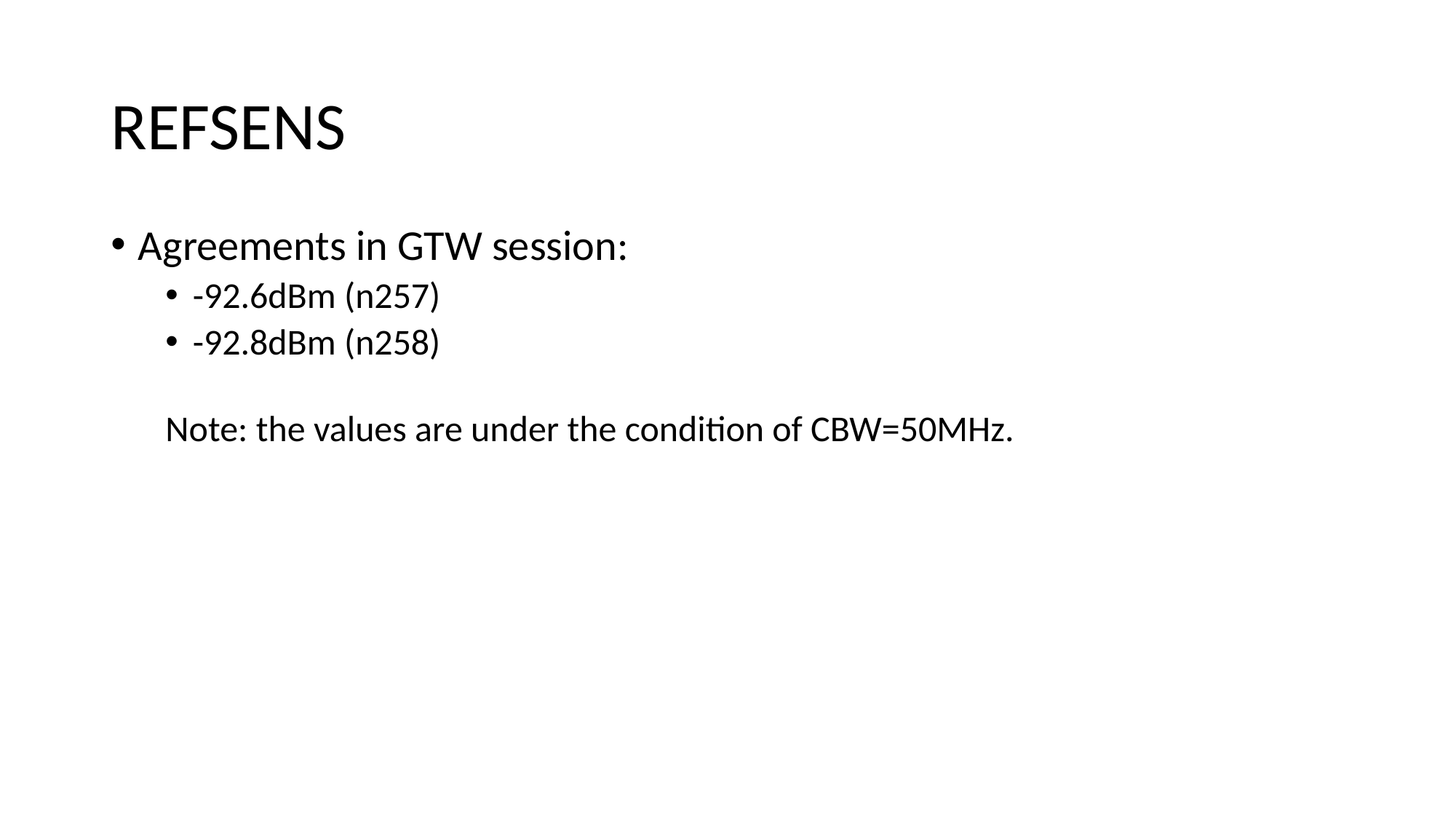

# REFSENS
Agreements in GTW session:
-92.6dBm (n257)
-92.8dBm (n258)
Note: the values are under the condition of CBW=50MHz.